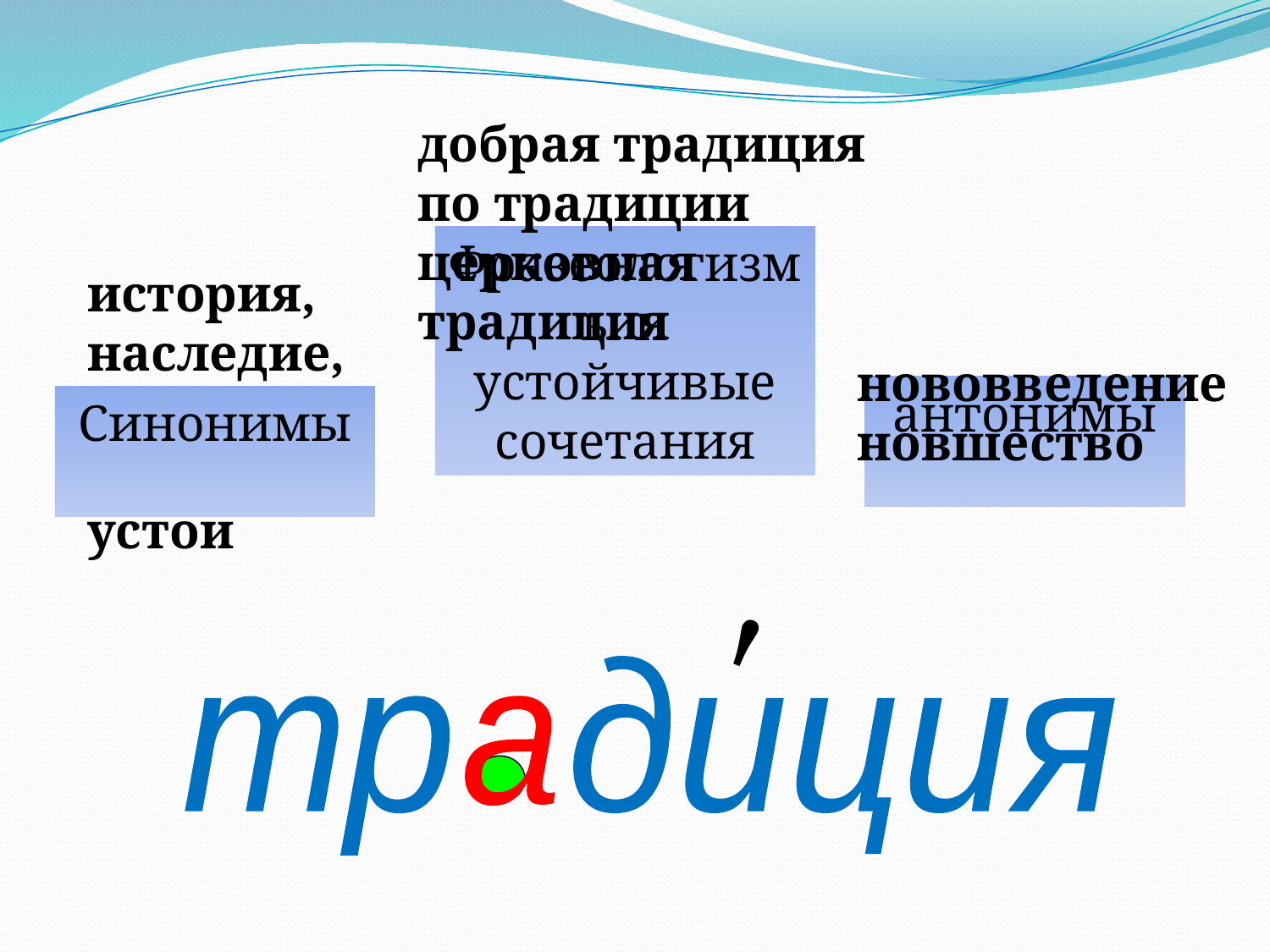

добрая традиция
по традиции
церковная традиция
Фразеологизмы и устойчивые сочетания
история, наследие, предание
обычай , устои
нововведение
новшество
антонимы

Синонимы

′
тр  диция
а